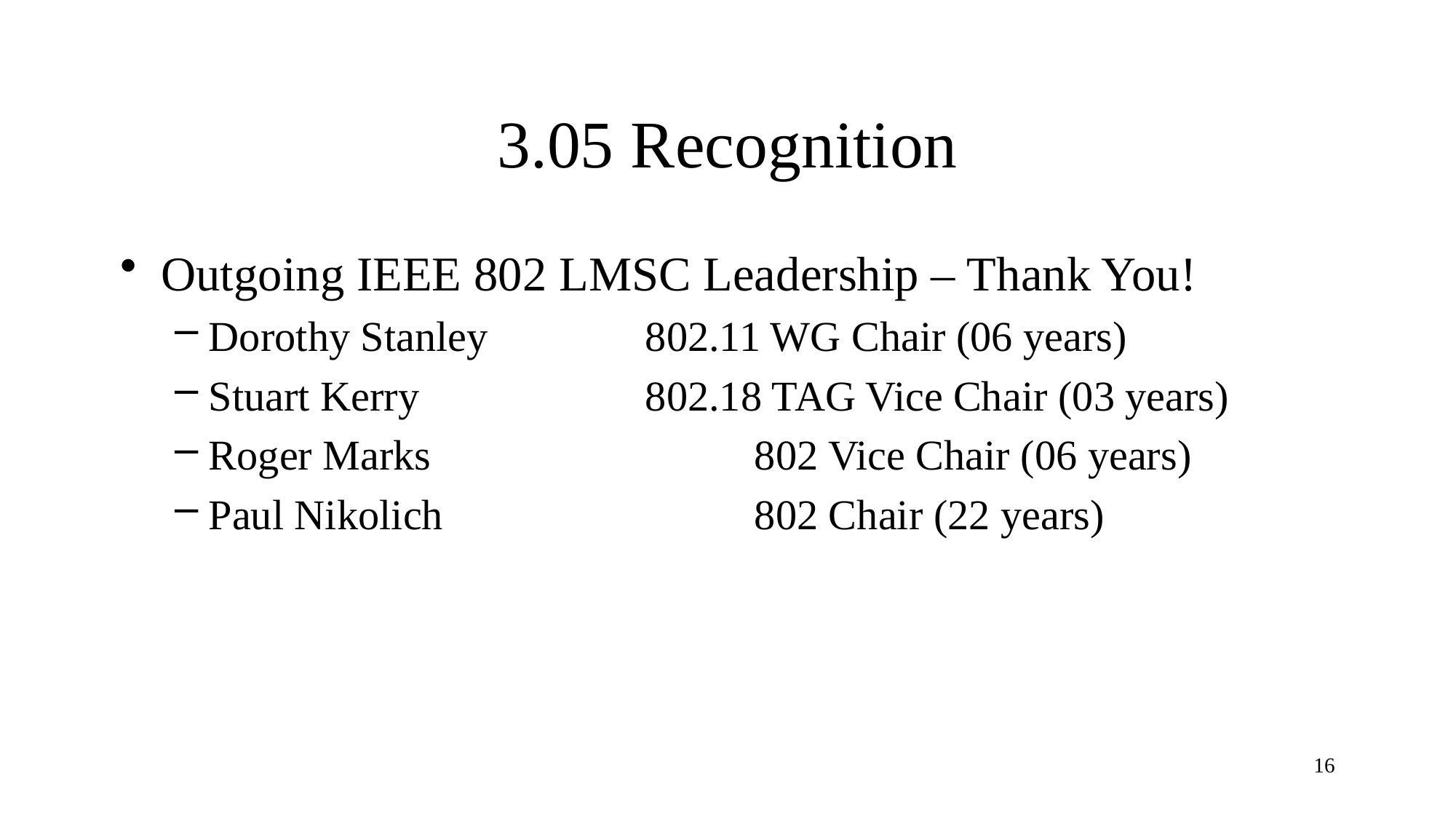

# 3.05 Recognition
Outgoing IEEE 802 LMSC Leadership – Thank You!
Dorothy Stanley 		802.11 WG Chair (06 years)
Stuart Kerry			802.18 TAG Vice Chair (03 years)
Roger Marks 			802 Vice Chair (06 years)
Paul Nikolich			802 Chair (22 years)

16